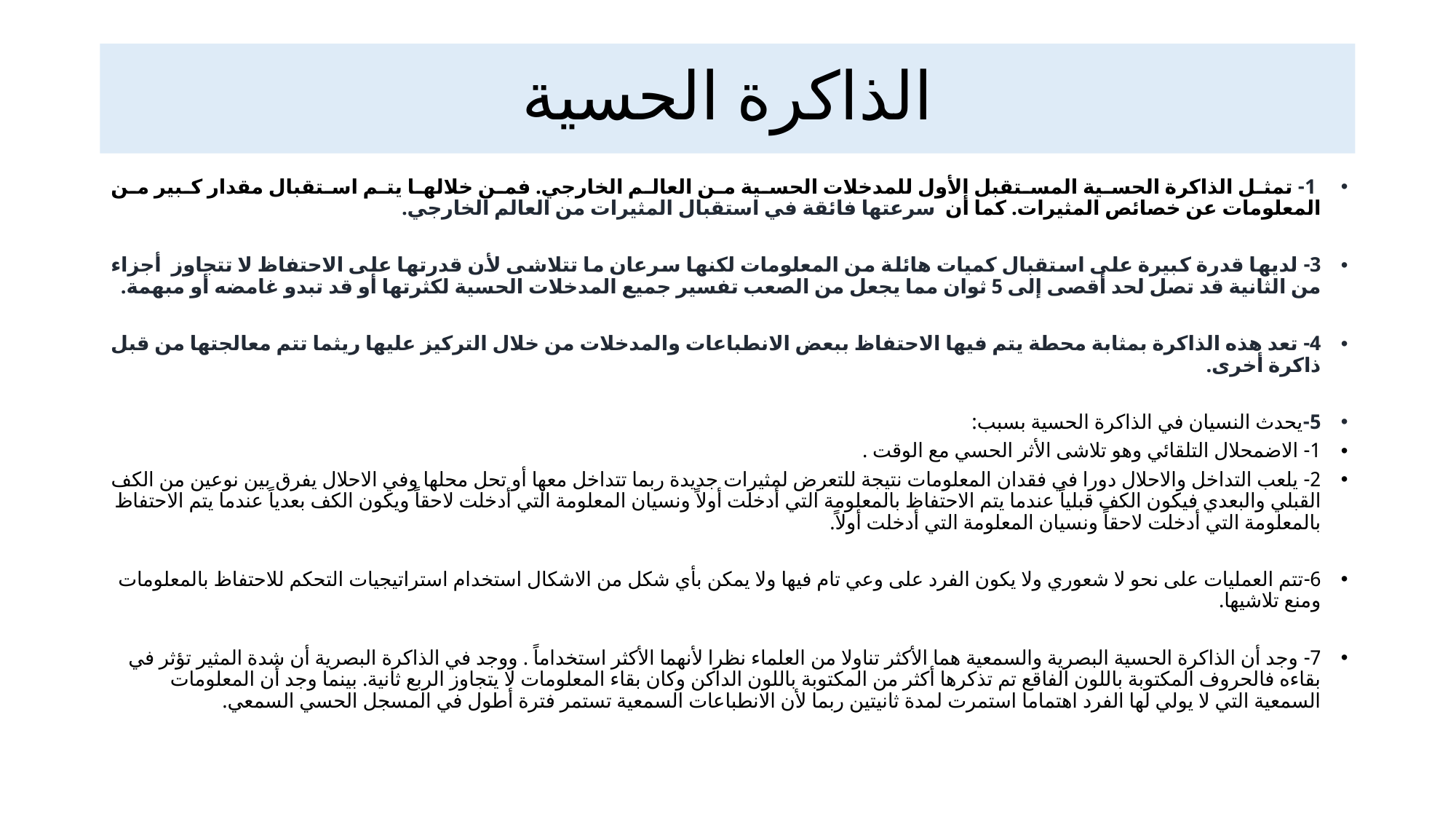

# الذاكرة الحسية
 1- تمثل الذاكرة الحسية المستقبل الأول للمدخلات الحسية من العالم الخارجي. فمن خلالها يتم استقبال مقدار كبير من المعلومات عن خصائص المثيرات. كما أن  سرعتها فائقة في استقبال المثيرات من العالم الخارجي.

3- لديها قدرة كبيرة على استقبال كميات هائلة من المعلومات لكنها سرعان ما تتلاشى لأن قدرتها على الاحتفاظ لا تتجاوز  أجزاء من الثانية قد تصل لحد أقصى إلى 5 ثوان مما يجعل من الصعب تفسير جميع المدخلات الحسية لكثرتها أو قد تبدو غامضه أو مبهمة.

4- تعد هذه الذاكرة بمثابة محطة يتم فيها الاحتفاظ ببعض الانطباعات والمدخلات من خلال التركيز عليها ريثما تتم معالجتها من قبل ذاكرة أخرى.

5-يحدث النسيان في الذاكرة الحسية بسبب:
1- الاضمحلال التلقائي وهو تلاشى الأثر الحسي مع الوقت .
2- يلعب التداخل والاحلال دورا في فقدان المعلومات نتيجة للتعرض لمثيرات جديدة ربما تتداخل معها أو تحل محلها وفي الاحلال يفرق بين نوعين من الكف القبلي والبعدي فيكون الكف قبلياً عندما يتم الاحتفاظ بالمعلومة التي أدخلت أولاً ونسيان المعلومة التي أدخلت لاحقاً ويكون الكف بعدياً عندما يتم الاحتفاظ بالمعلومة التي أدخلت لاحقاً ونسيان المعلومة التي أدخلت أولاً.

6-تتم العمليات على نحو لا شعوري ولا يكون الفرد على وعي تام فيها ولا يمكن بأي شكل من الاشكال استخدام استراتيجيات التحكم للاحتفاظ بالمعلومات ومنع تلاشيها.

7- وجد أن الذاكرة الحسية البصرية والسمعية هما الأكثر تناولا من العلماء نظرا لأنهما الأكثر استخداماً . ووجد في الذاكرة البصرية أن شدة المثير تؤثر في بقاءه فالحروف المكتوبة باللون الفاقع تم تذكرها أكثر من المكتوبة باللون الداكن وكان بقاء المعلومات لا يتجاوز الربع ثانية. بينما وجد أن المعلومات السمعية التي لا يولي لها الفرد اهتماما استمرت لمدة ثانيتين ربما لأن الانطباعات السمعية تستمر فترة أطول في المسجل الحسي السمعي.